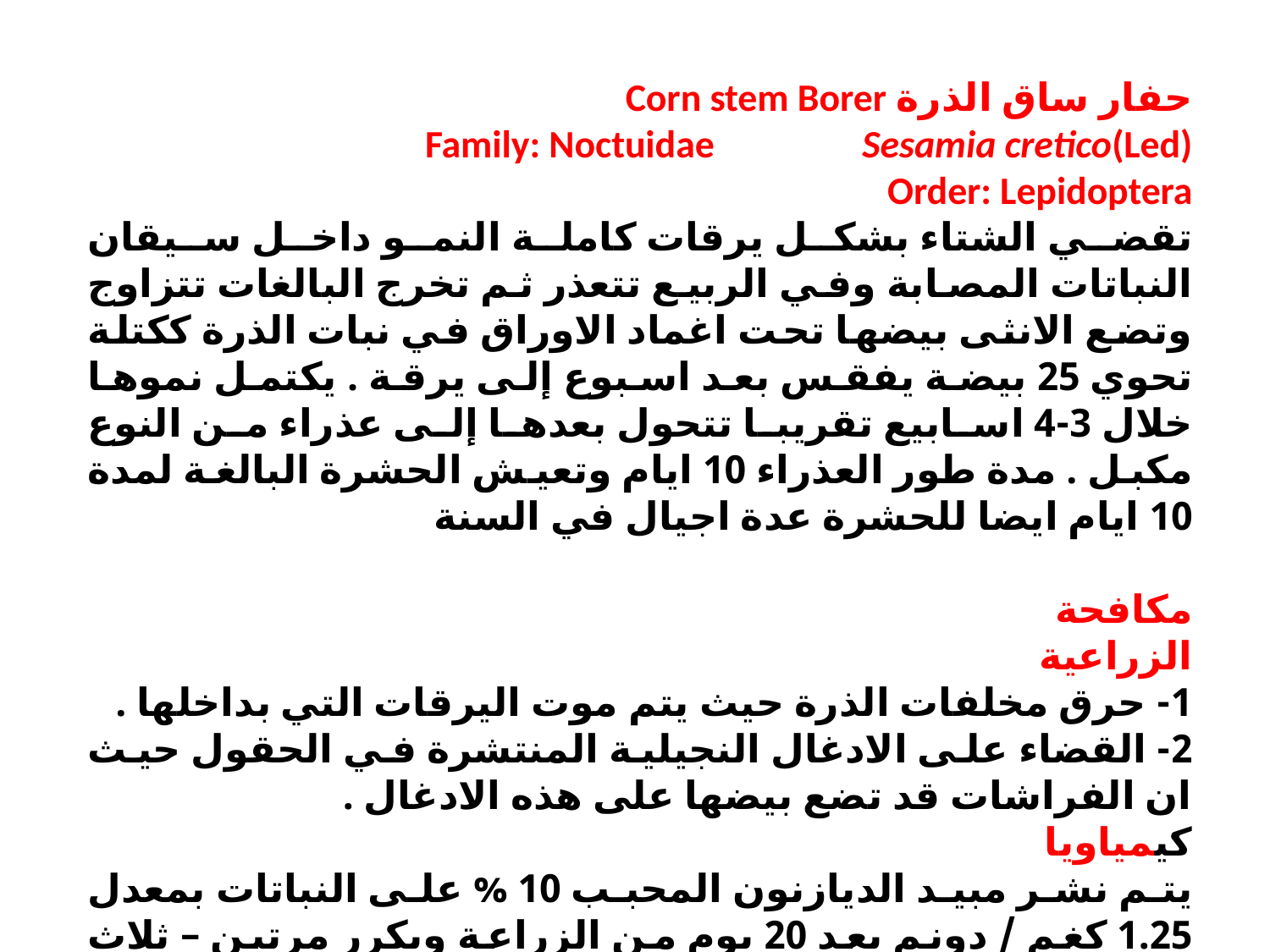

حفار ساق الذرة Corn stem Borer
Family: Noctuidae                 Sesamia cretico(Led)
Order: Lepidoptera
تقضي الشتاء بشكل يرقات كاملة النمو داخل سيقان النباتات المصابة وفي الربيع تتعذر ثم تخرج البالغات تتزاوج وتضع الانثى بيضها تحت اغماد الاوراق في نبات الذرة ككتلة تحوي 25 بيضة يفقس بعد اسبوع إلى يرقة . يكتمل نموها خلال 3-4 اسابيع تقريبا تتحول بعدها إلى عذراء من النوع مكبل . مدة طور العذراء 10 ايام وتعيش الحشرة البالغة لمدة 10 ايام ايضا للحشرة عدة اجيال في السنة

مكافحة
الزراعية
1- حرق مخلفات الذرة حيث يتم موت اليرقات التي بداخلها .
2- القضاء على الادغال النجيلية المنتشرة في الحقول حيث ان الفراشات قد تضع بيضها على هذه الادغال .
كيمياويا
يتم نشر مبيد الديازنون المحبب 10 % على النباتات بمعدل 1.25 كغم / دونم بعد 20 يوم من الزراعة ويكرر مرتين – ثلاث مرات في الموسم واحد .